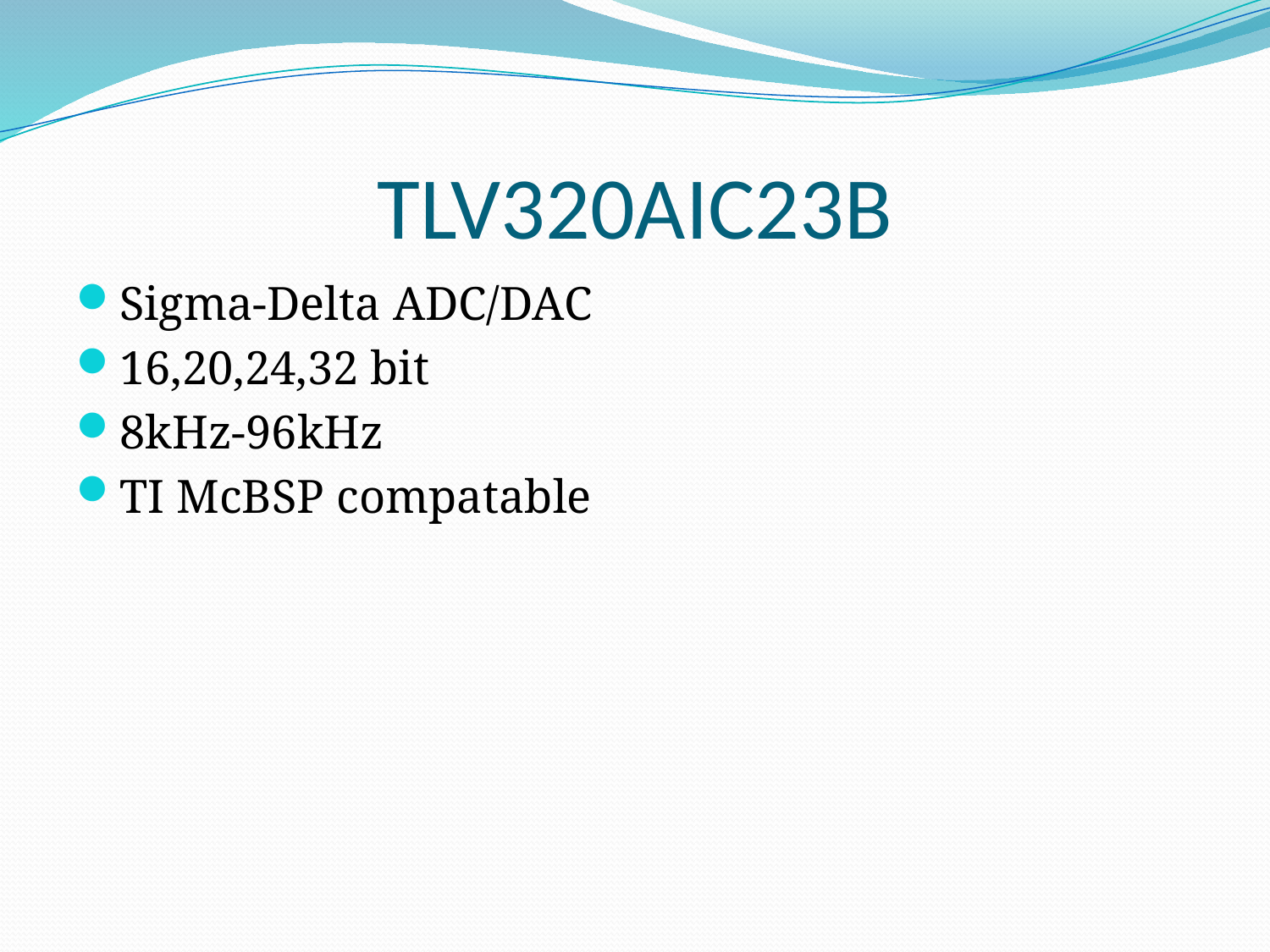

# TLV320AIC23B
Sigma-Delta ADC/DAC
16,20,24,32 bit
8kHz-96kHz
TI McBSP compatable